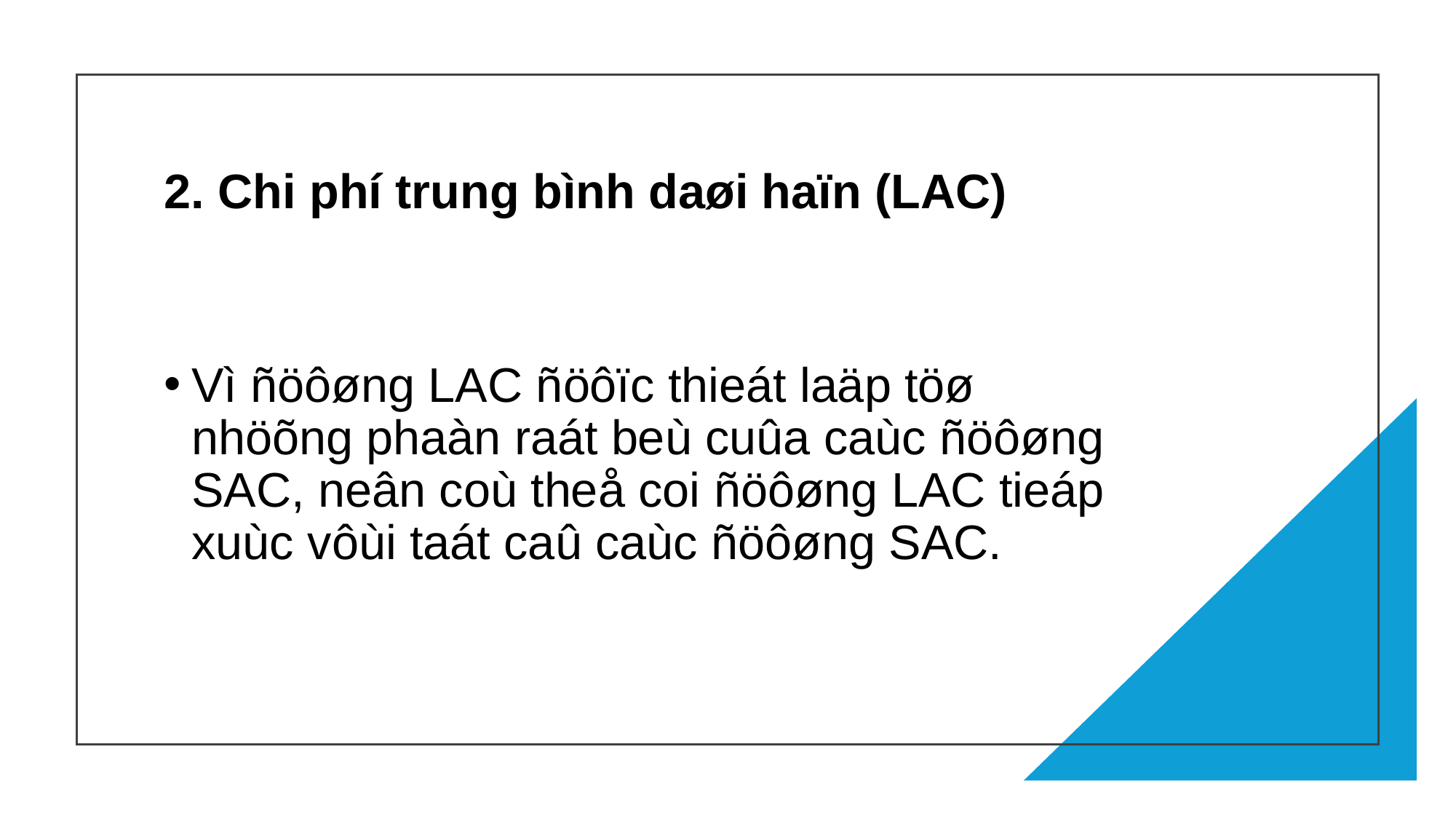

# 2. Chi phí trung bình daøi haïn (LAC)
Vì ñöôøng LAC ñöôïc thieát laäp töø nhöõng phaàn raát beù cuûa caùc ñöôøng SAC, neân coù theå coi ñöôøng LAC tieáp xuùc vôùi taát caû caùc ñöôøng SAC.